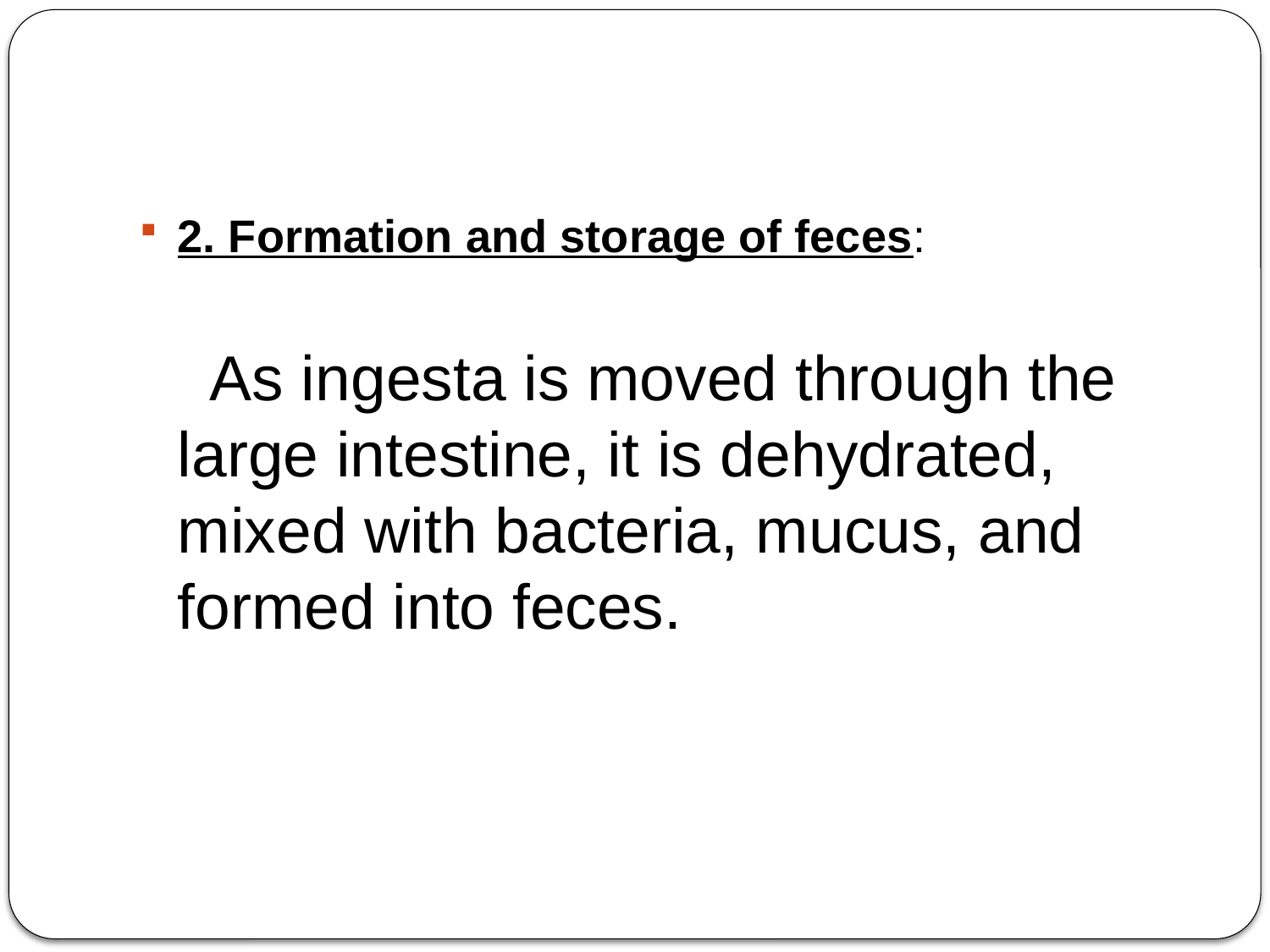

#
2. Formation and storage of feces:

    As ingesta is moved through the large intestine, it is dehydrated, mixed with bacteria, mucus, and formed into feces.